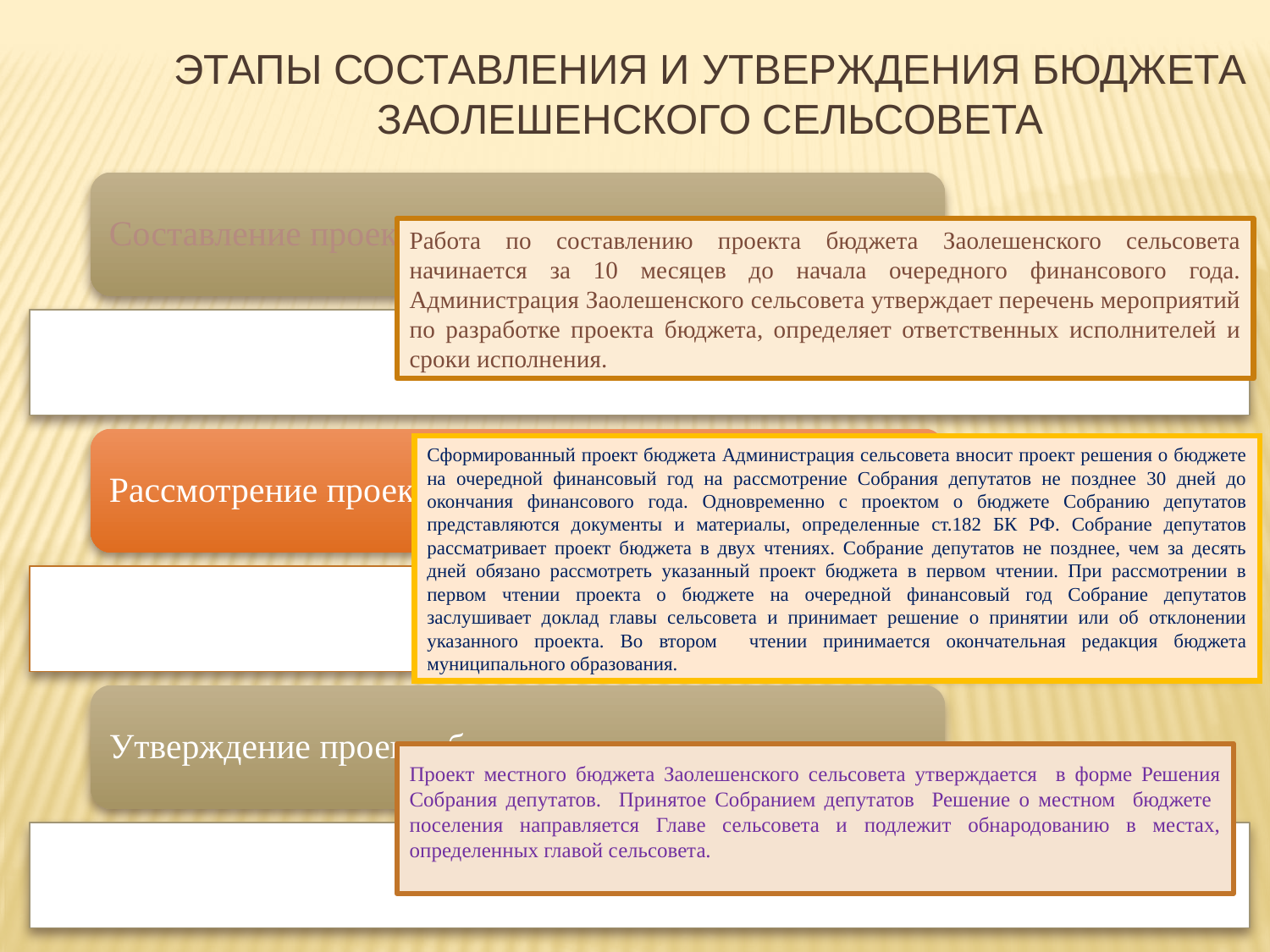

ЭТАПЫ СОСТАВЛЕНИЯ И УТВЕРЖДЕНИЯ БЮДЖЕТА ЗАОЛЕШЕНского сельсовета
Составление проекта бюджета
Рассмотрение проекта бюджета
Утверждение проекта бюджета
Работа по составлению проекта бюджета Заолешенского сельсовета начинается за 10 месяцев до начала очередного финансового года. Администрация Заолешенского сельсовета утверждает перечень мероприятий по разработке проекта бюджета, определяет ответственных исполнителей и сроки исполнения.
Сформированный проект бюджета Администрация сельсовета вносит проект решения о бюджете на очередной финансовый год на рассмотрение Собрания депутатов не позднее 30 дней до окончания финансового года. Одновременно с проектом о бюджете Собранию депутатов представляются документы и материалы, определенные ст.182 БК РФ. Собрание депутатов рассматривает проект бюджета в двух чтениях. Собрание депутатов не позднее, чем за десять дней обязано рассмотреть указанный проект бюджета в первом чтении. При рассмотрении в первом чтении проекта о бюджете на очередной финансовый год Собрание депутатов заслушивает доклад главы сельсовета и принимает решение о принятии или об отклонении указанного проекта. Во втором  чтении принимается окончательная редакция бюджета муниципального образования.

Проект местного бюджета Заолешенского сельсовета утверждается  в форме Решения Собрания депутатов.  Принятое Собранием депутатов  Решение о местном  бюджете  поселения направляется Главе сельсовета и подлежит обнародованию в местах, определенных главой сельсовета.